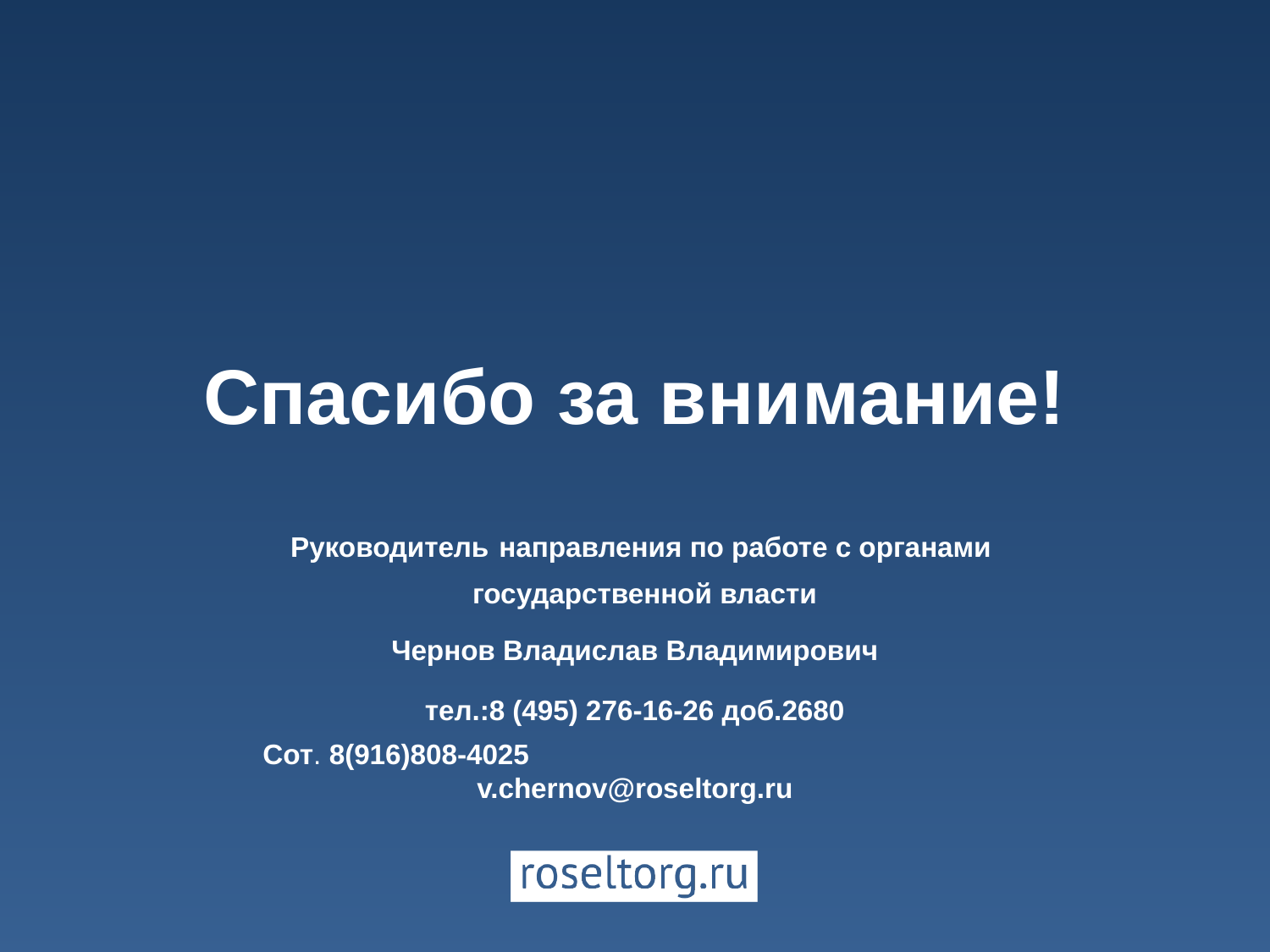

Спасибо за внимание!
Руководитель направления по работе с органами
государственной власти
Чернов Владислав Владимирович
тел.:8 (495) 276-16-26 доб.2680
Сот. 8(916)808-4025                                                              v.chernov@roseltorg.ru